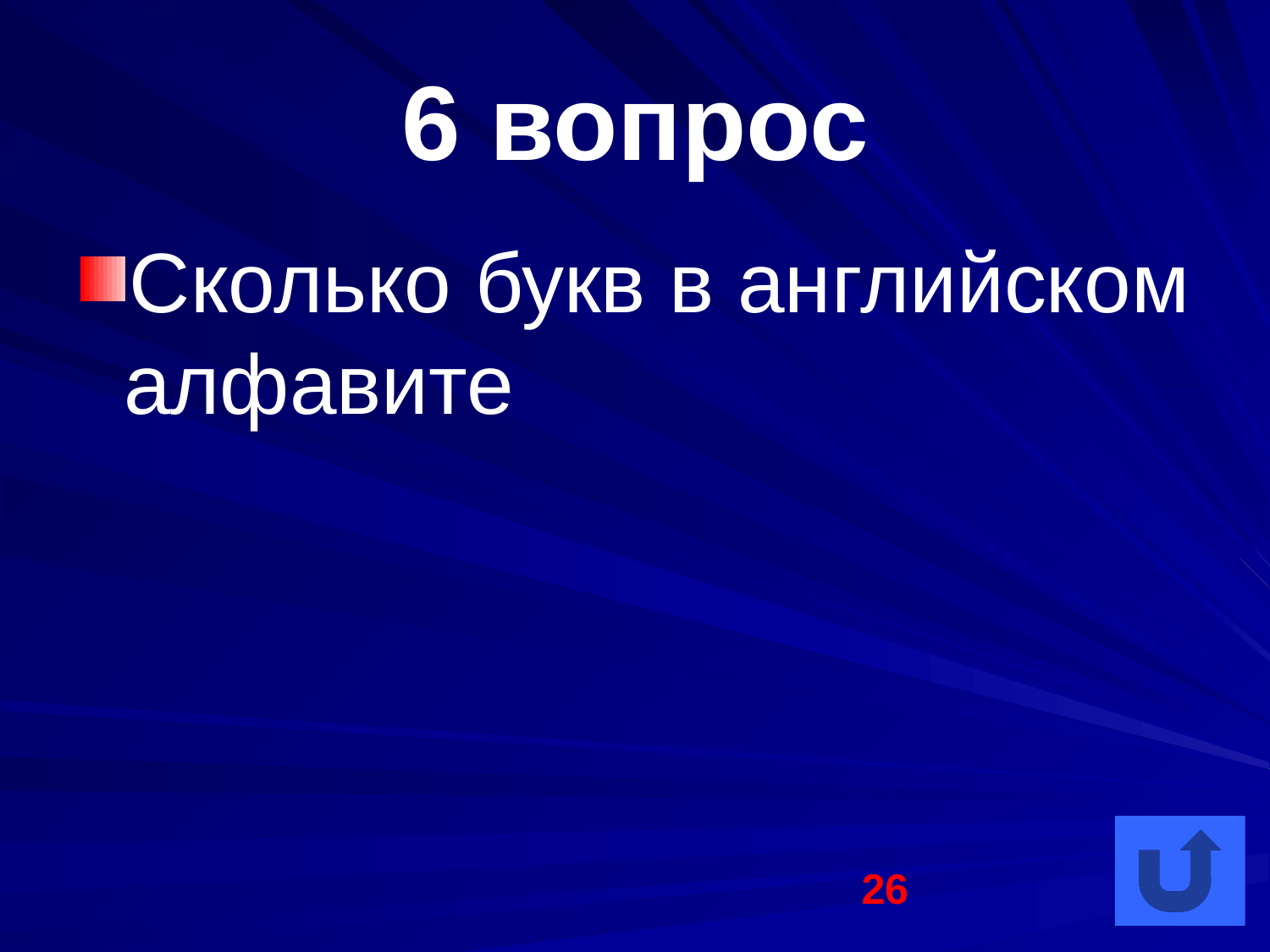

# 6 вопрос
Сколько букв в английском алфавите

26